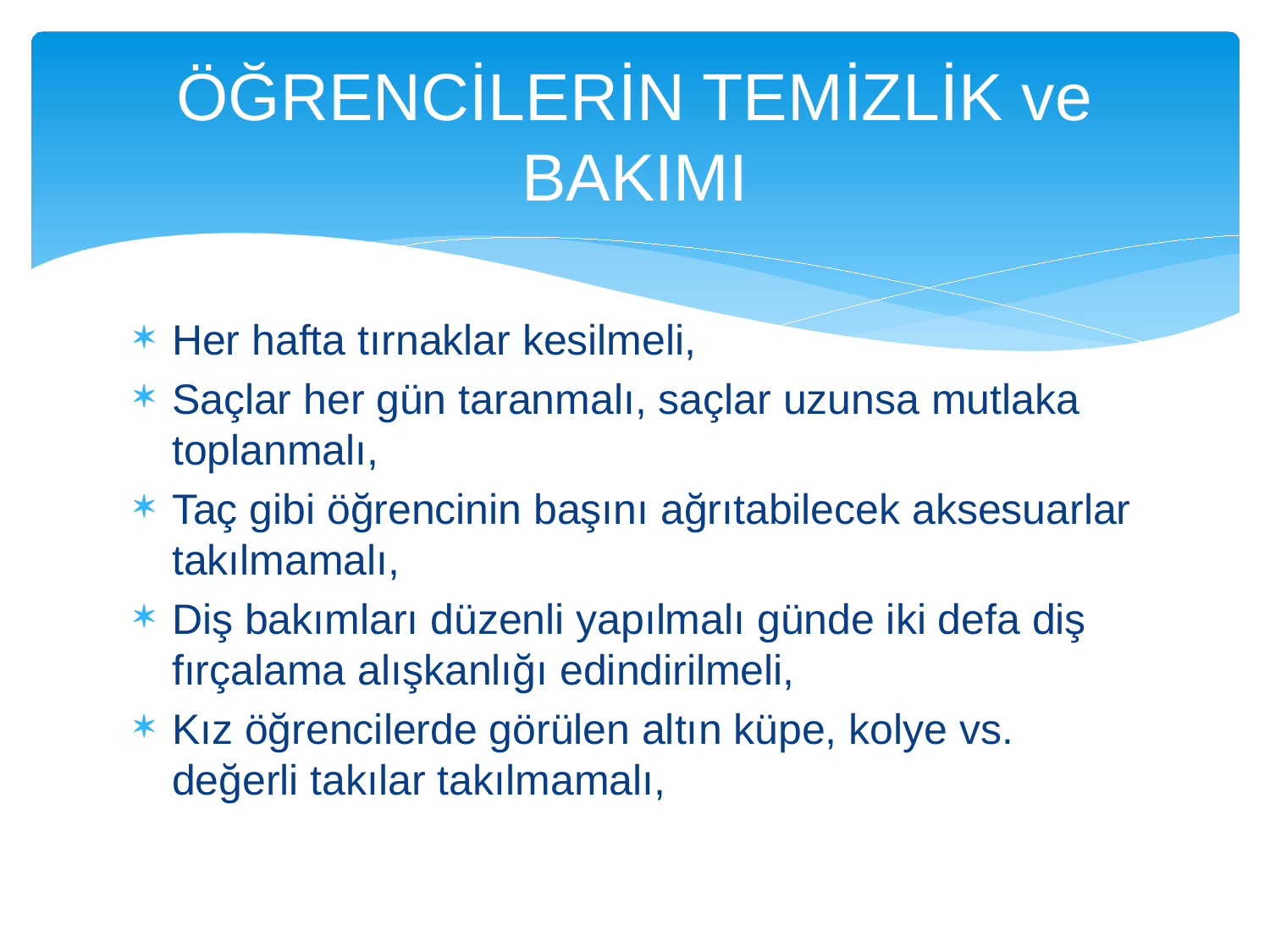

# ÖĞRENCİLERİN TEMİZLİK ve BAKIMI
Her hafta tırnaklar kesilmeli,
Saçlar her gün taranmalı, saçlar uzunsa mutlaka toplanmalı,
Taç gibi öğrencinin başını ağrıtabilecek aksesuarlar takılmamalı,
Diş bakımları düzenli yapılmalı günde iki defa diş fırçalama alışkanlığı edindirilmeli,
Kız öğrencilerde görülen altın küpe, kolye vs. değerli takılar takılmamalı,